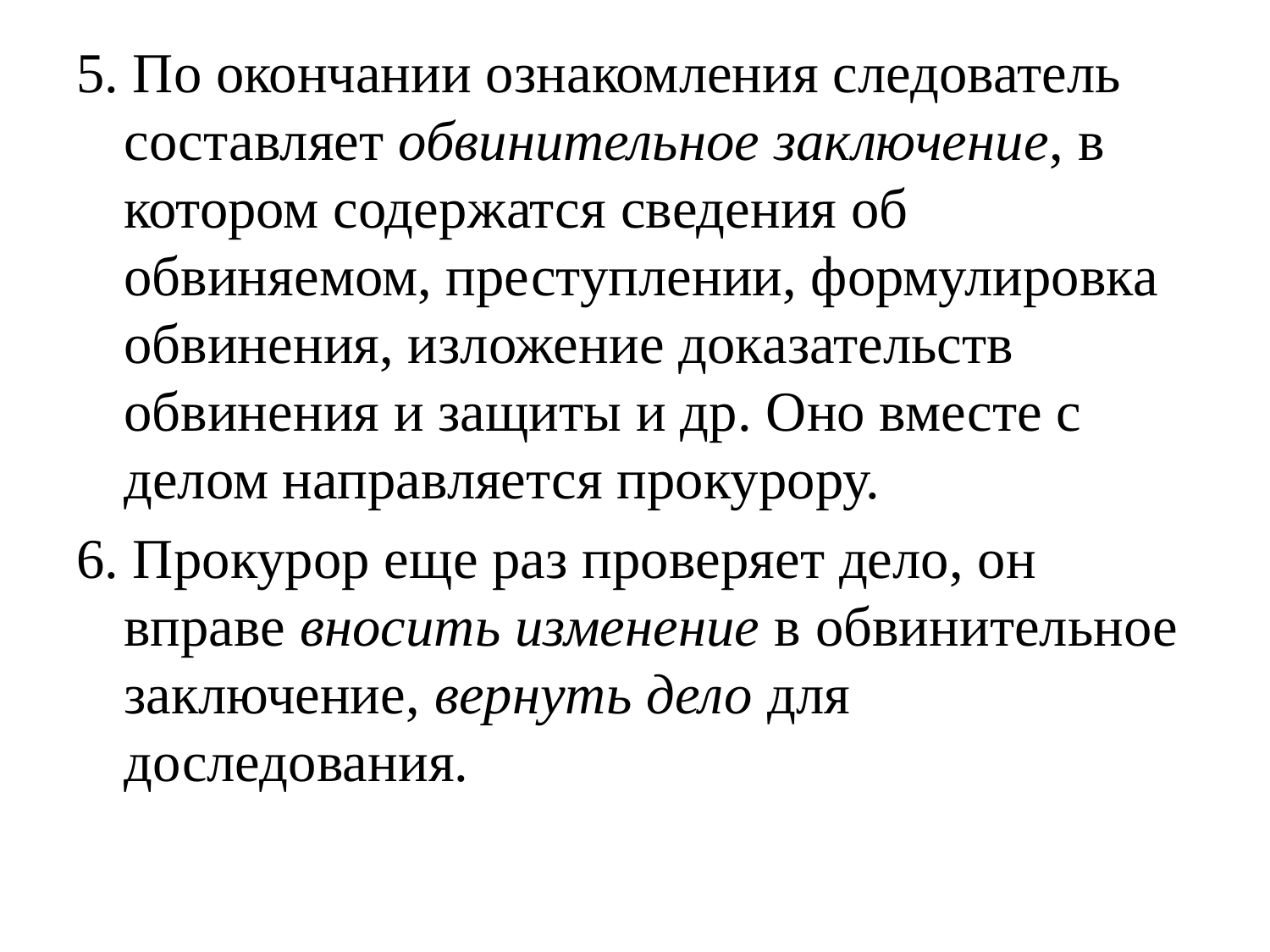

5. По окончании ознакомления следователь составляет обвинительное заключение, в котором содержатся сведения об обвиняемом, преступлении, формулировка обвинения, изложение доказательств обвинения и защиты и др. Оно вместе с делом направляется прокурору.
6. Прокурор еще раз проверяет дело, он вправе вносить изменение в обвинительное заключение, вернуть дело для доследования.